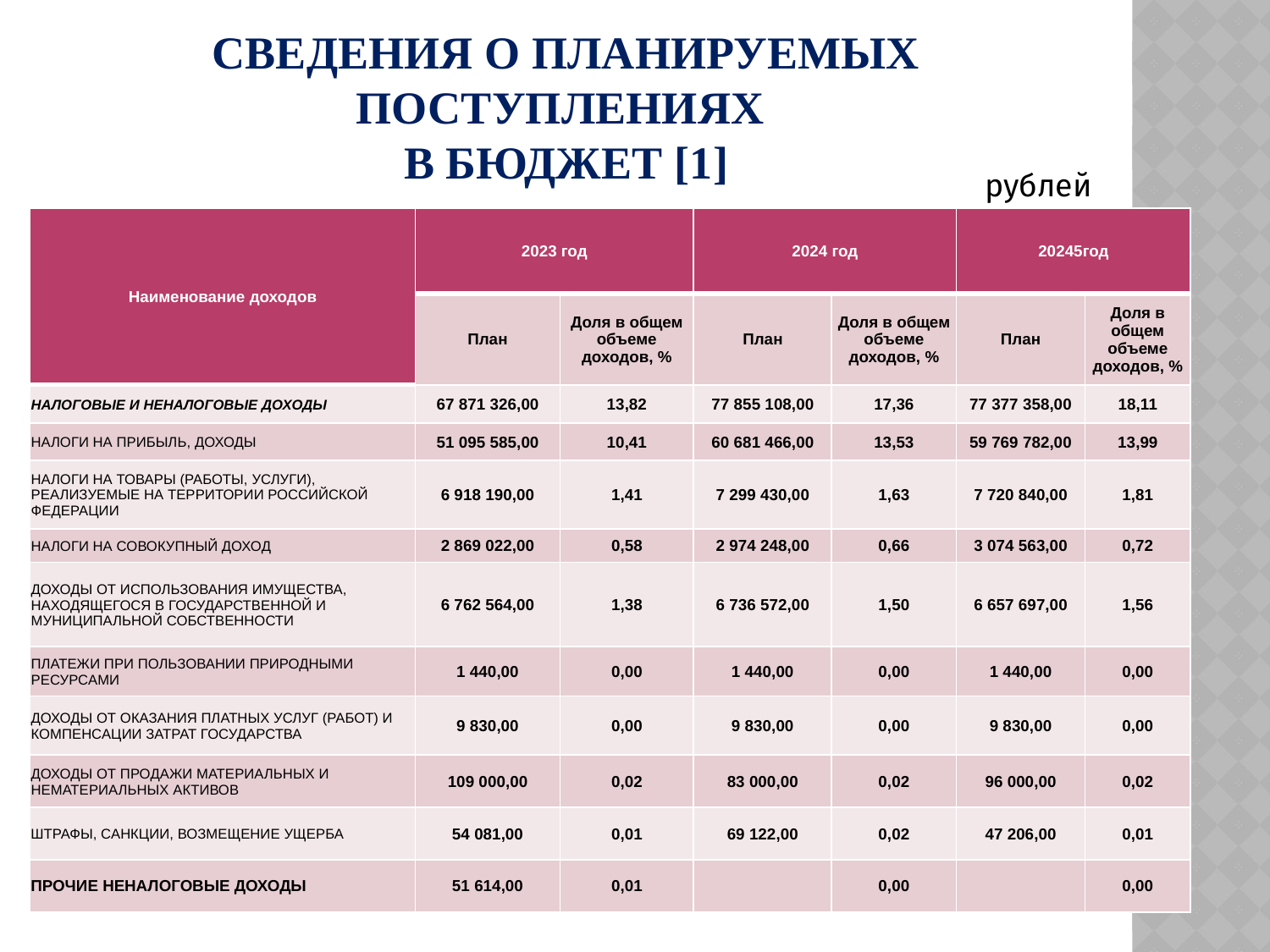

# СВЕДЕНИЯ О ПЛАНИРУЕМЫХ ПОСТУПЛЕНИЯХ В БЮДЖЕТ [1]
рублей
| Наименование доходов | 2023 год |  | 2024 год |  | 20245год |  |
| --- | --- | --- | --- | --- | --- | --- |
|  | План | Доля в общем объеме доходов, % | План | Доля в общем объеме доходов, % | План | Доля в общем объеме доходов, % |
| НАЛОГОВЫЕ И НЕНАЛОГОВЫЕ ДОХОДЫ | 67 871 326,00 | 13,82 | 77 855 108,00 | 17,36 | 77 377 358,00 | 18,11 |
| НАЛОГИ НА ПРИБЫЛЬ, ДОХОДЫ | 51 095 585,00 | 10,41 | 60 681 466,00 | 13,53 | 59 769 782,00 | 13,99 |
| НАЛОГИ НА ТОВАРЫ (РАБОТЫ, УСЛУГИ), РЕАЛИЗУЕМЫЕ НА ТЕРРИТОРИИ РОССИЙСКОЙ ФЕДЕРАЦИИ | 6 918 190,00 | 1,41 | 7 299 430,00 | 1,63 | 7 720 840,00 | 1,81 |
| НАЛОГИ НА СОВОКУПНЫЙ ДОХОД | 2 869 022,00 | 0,58 | 2 974 248,00 | 0,66 | 3 074 563,00 | 0,72 |
| ДОХОДЫ ОТ ИСПОЛЬЗОВАНИЯ ИМУЩЕСТВА, НАХОДЯЩЕГОСЯ В ГОСУДАРСТВЕННОЙ И МУНИЦИПАЛЬНОЙ СОБСТВЕННОСТИ | 6 762 564,00 | 1,38 | 6 736 572,00 | 1,50 | 6 657 697,00 | 1,56 |
| ПЛАТЕЖИ ПРИ ПОЛЬЗОВАНИИ ПРИРОДНЫМИ РЕСУРСАМИ | 1 440,00 | 0,00 | 1 440,00 | 0,00 | 1 440,00 | 0,00 |
| ДОХОДЫ ОТ ОКАЗАНИЯ ПЛАТНЫХ УСЛУГ (РАБОТ) И КОМПЕНСАЦИИ ЗАТРАТ ГОСУДАРСТВА | 9 830,00 | 0,00 | 9 830,00 | 0,00 | 9 830,00 | 0,00 |
| ДОХОДЫ ОТ ПРОДАЖИ МАТЕРИАЛЬНЫХ И НЕМАТЕРИАЛЬНЫХ АКТИВОВ | 109 000,00 | 0,02 | 83 000,00 | 0,02 | 96 000,00 | 0,02 |
| ШТРАФЫ, САНКЦИИ, ВОЗМЕЩЕНИЕ УЩЕРБА | 54 081,00 | 0,01 | 69 122,00 | 0,02 | 47 206,00 | 0,01 |
| ПРОЧИЕ НЕНАЛОГОВЫЕ ДОХОДЫ | 51 614,00 | 0,01 |  | 0,00 |  | 0,00 |